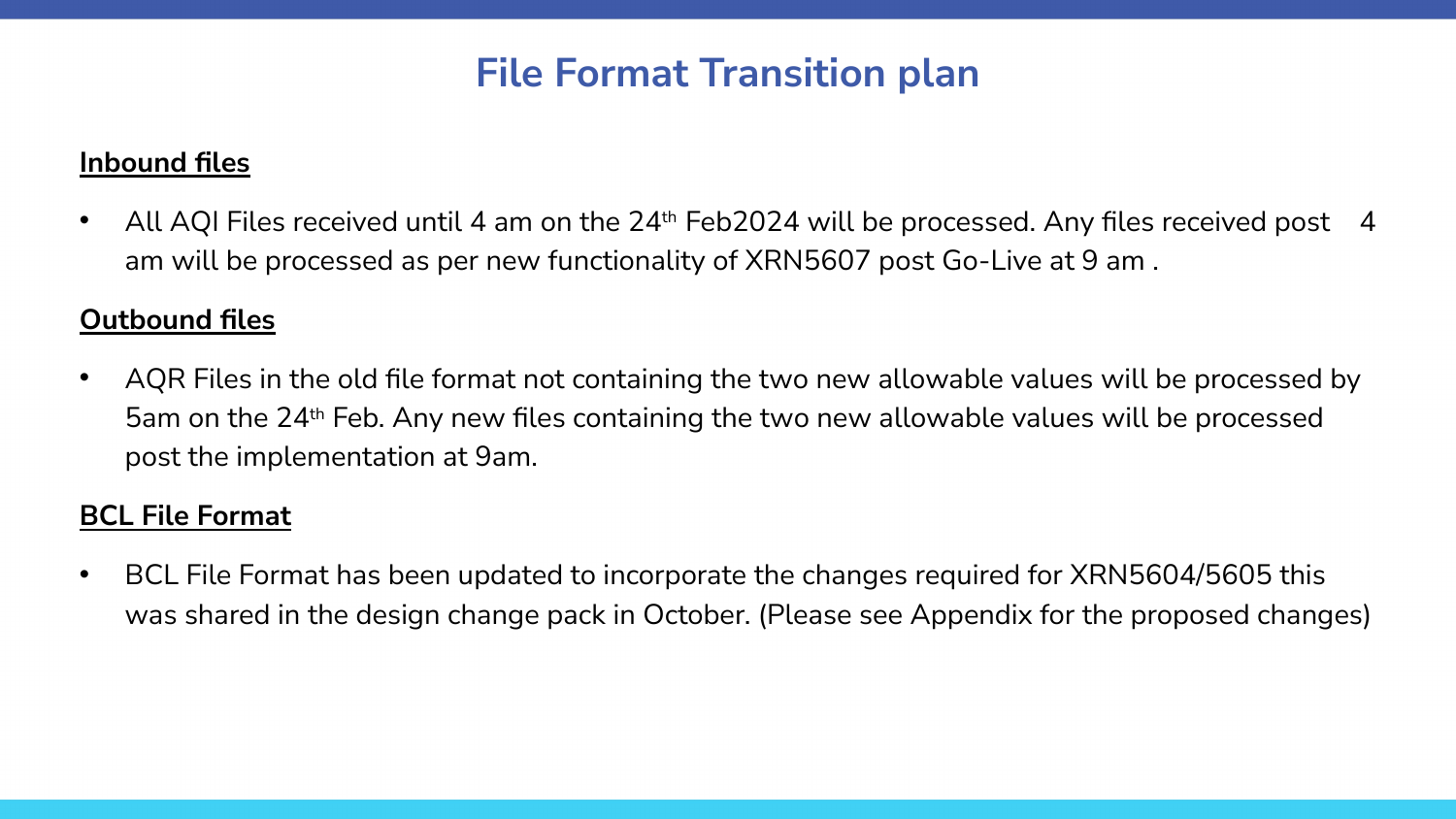

# File Format Transition plan
Inbound files
All AQI Files received until 4 am on the 24th  Feb2024 will be processed. Any files received post    4 am will be processed as per new functionality of XRN5607 post Go-Live at 9 am .
Outbound files
AQR Files in the old file format not containing the two new allowable values will be processed by 5am on the 24th Feb. Any new files containing the two new allowable values will be processed post the implementation at 9am.
BCL File Format
BCL File Format has been updated to incorporate the changes required for XRN5604/5605 this was shared in the design change pack in October. (Please see Appendix for the proposed changes)